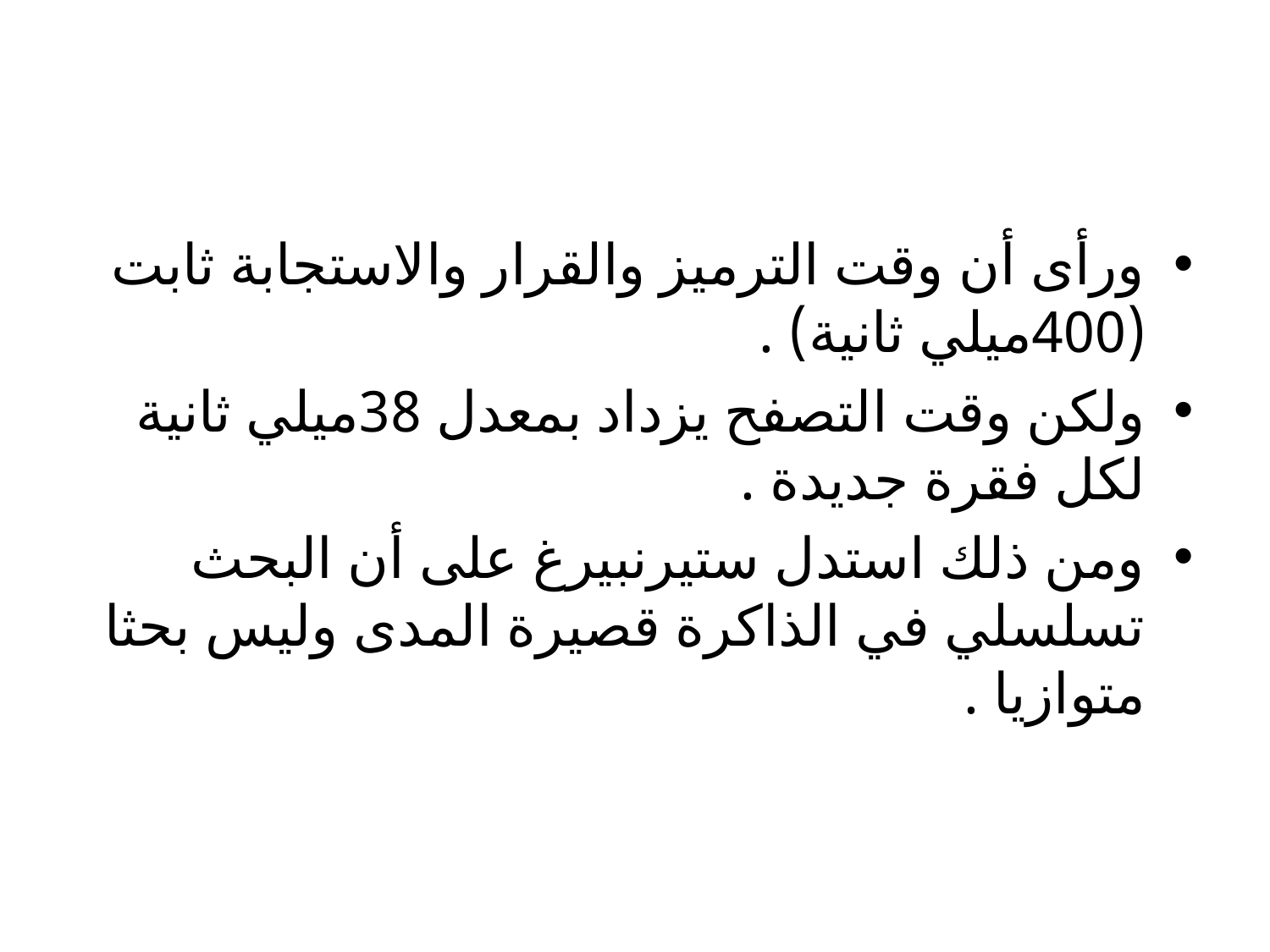

#
ورأى أن وقت الترميز والقرار والاستجابة ثابت (400ميلي ثانية) .
ولكن وقت التصفح يزداد بمعدل 38ميلي ثانية لكل فقرة جديدة .
ومن ذلك استدل ستيرنبيرغ على أن البحث تسلسلي في الذاكرة قصيرة المدى وليس بحثا متوازيا .